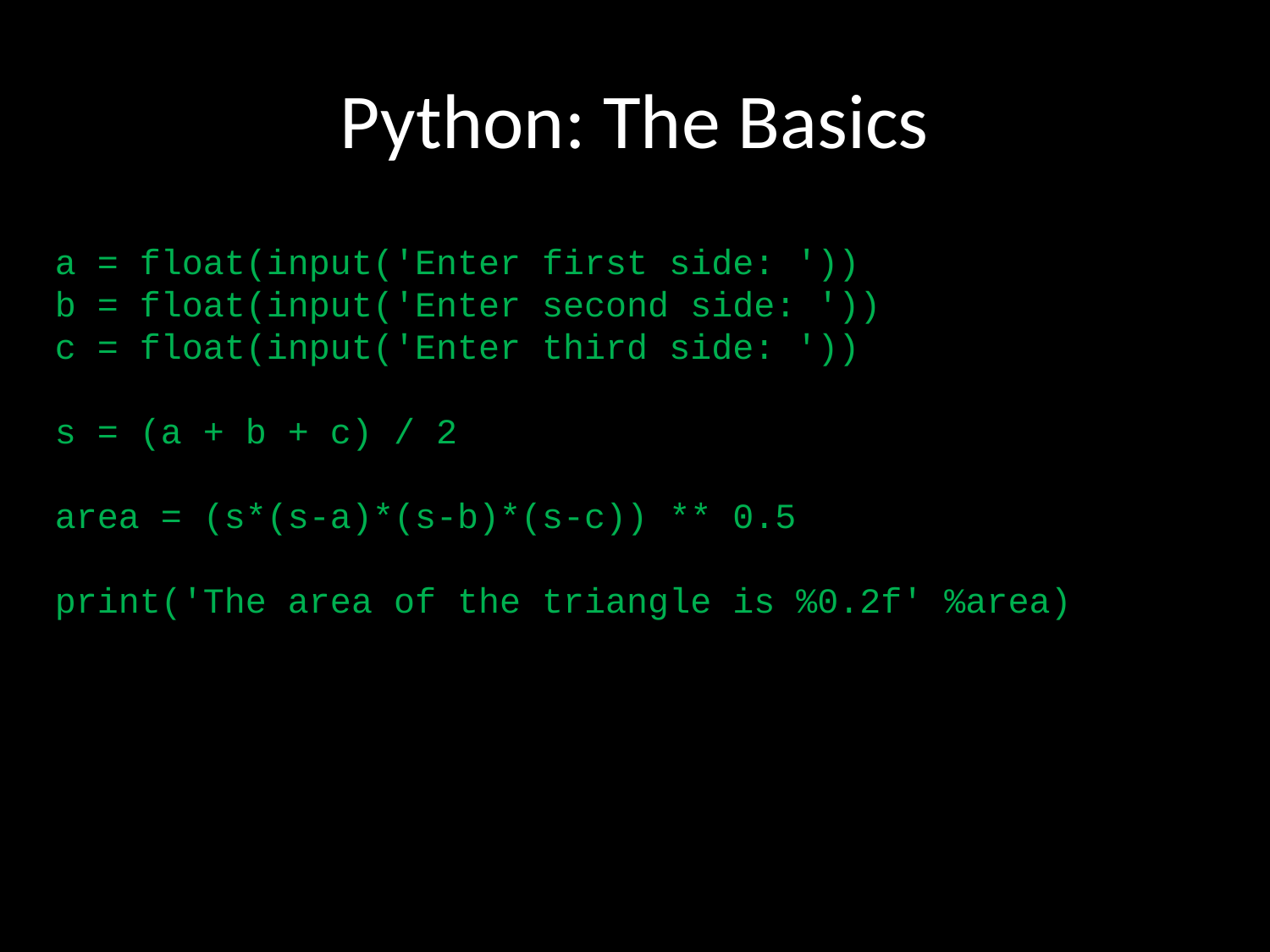

# Python: The Basics
a = float(input('Enter first side: '))
b = float(input('Enter second side: '))
c = float(input('Enter third side: '))

s = (a + b + c) / 2

area = (s*(s-a)*(s-b)*(s-c)) ** 0.5

print('The area of the triangle is %0.2f' %area)